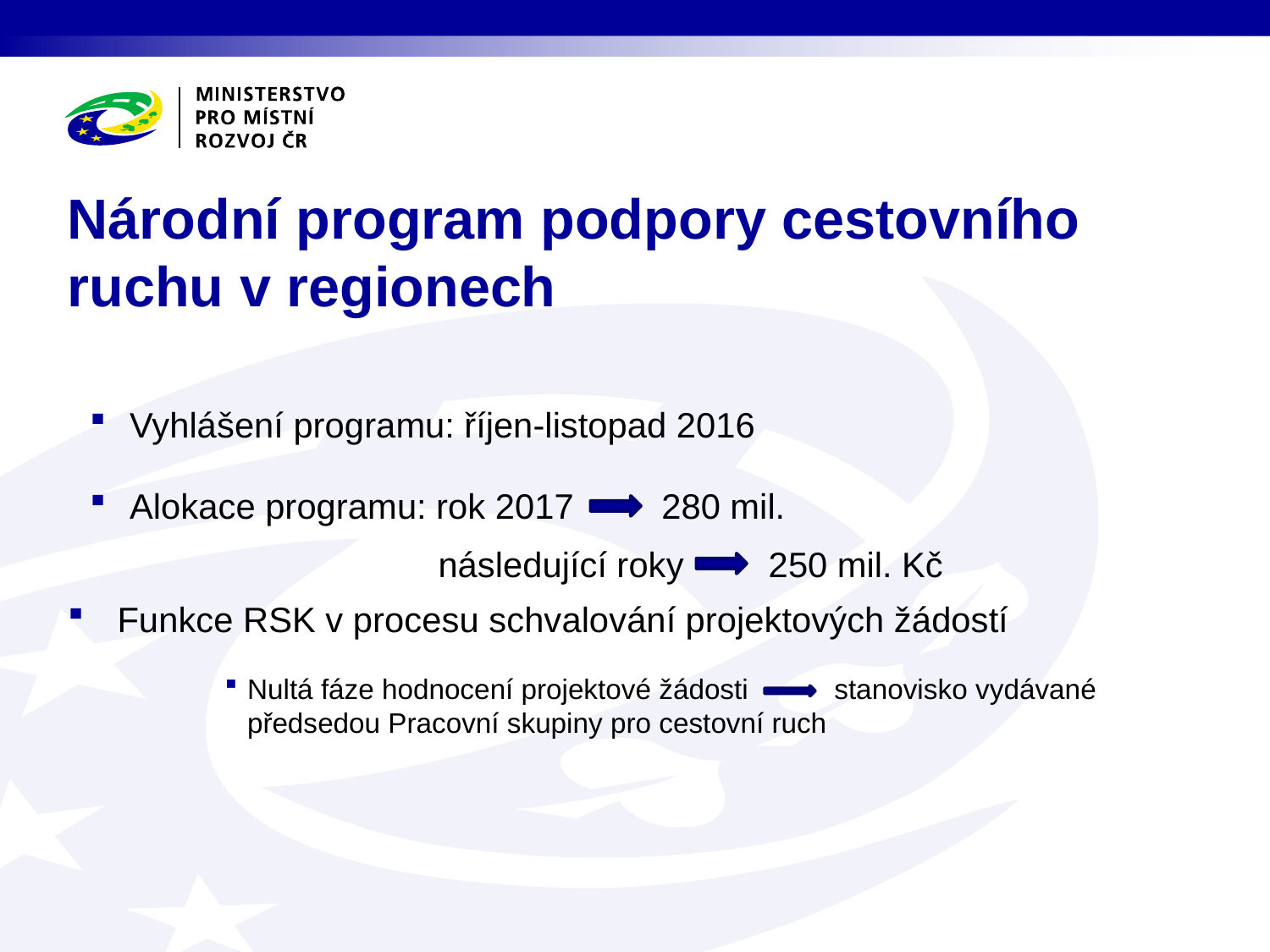

# Národní program podpory cestovního ruchu v regionech
Vyhlášení programu: říjen-listopad 2016
Alokace programu: rok 2017         280 mil.

následující roky
250 mil. Kč

  Funkce RSK v procesu schvalování projektových žádostí
Nultá fáze hodnocení projektové žádosti           stanovisko vydávané předsedou Pracovní skupiny pro cestovní ruch